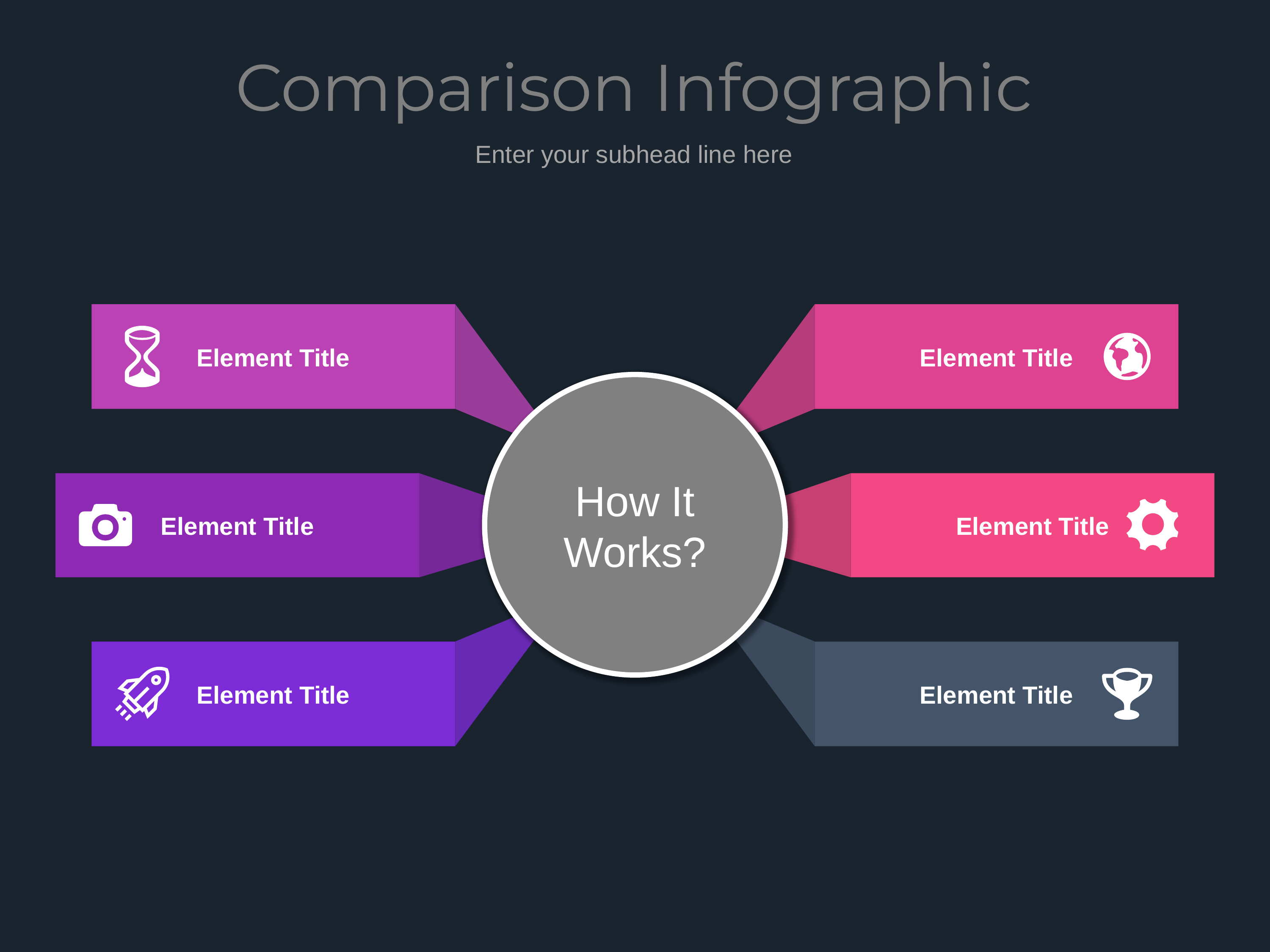

# Comparison Infographic
Enter your subhead line here
Element Title

Element Title

How It Works?
Element Title

Element Title

Element Title

Element Title